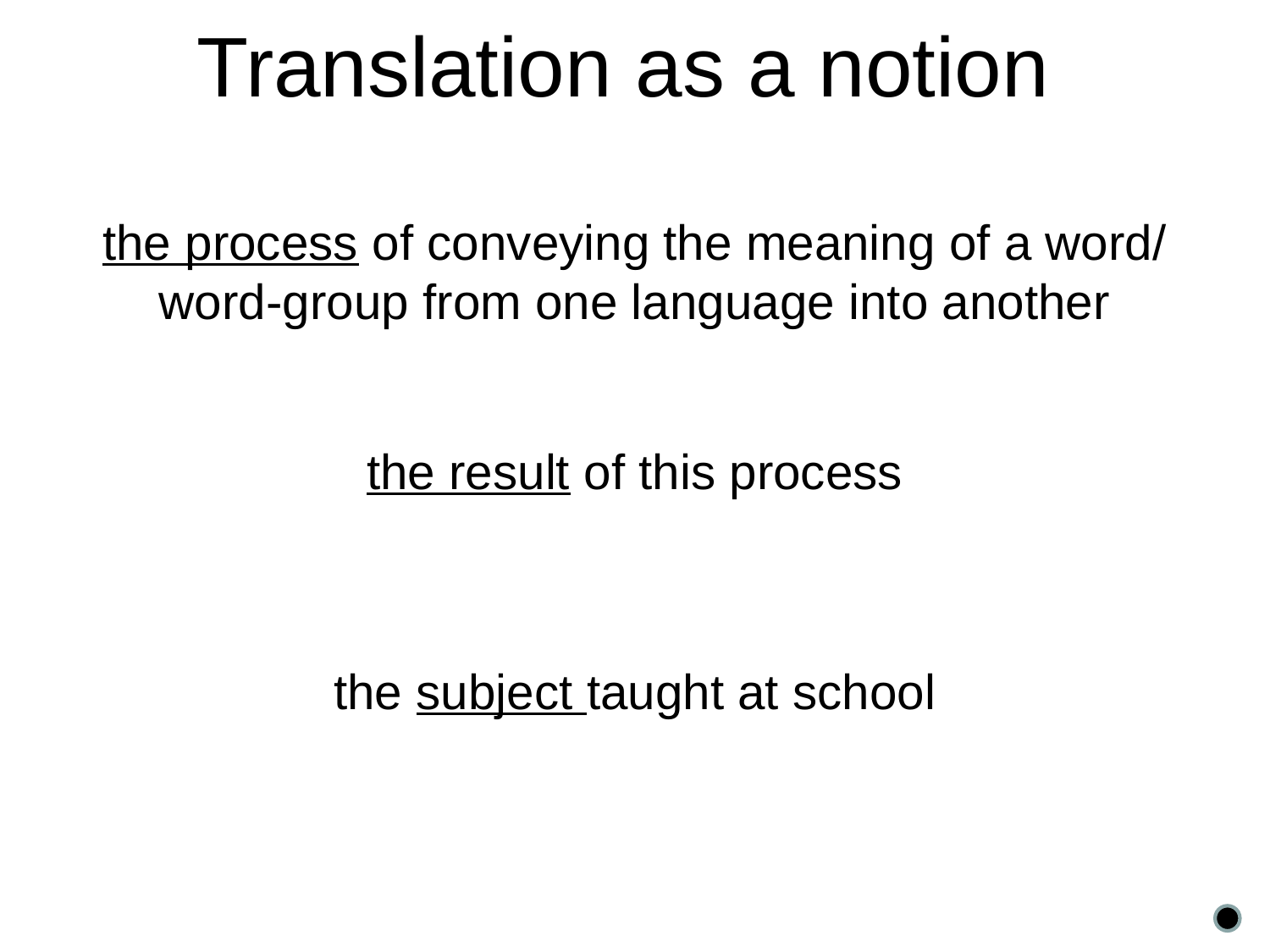

Translation as a notion
the process of conveying the meaning of a word/ word-group from one language into another
the result of this process
the subject taught at school